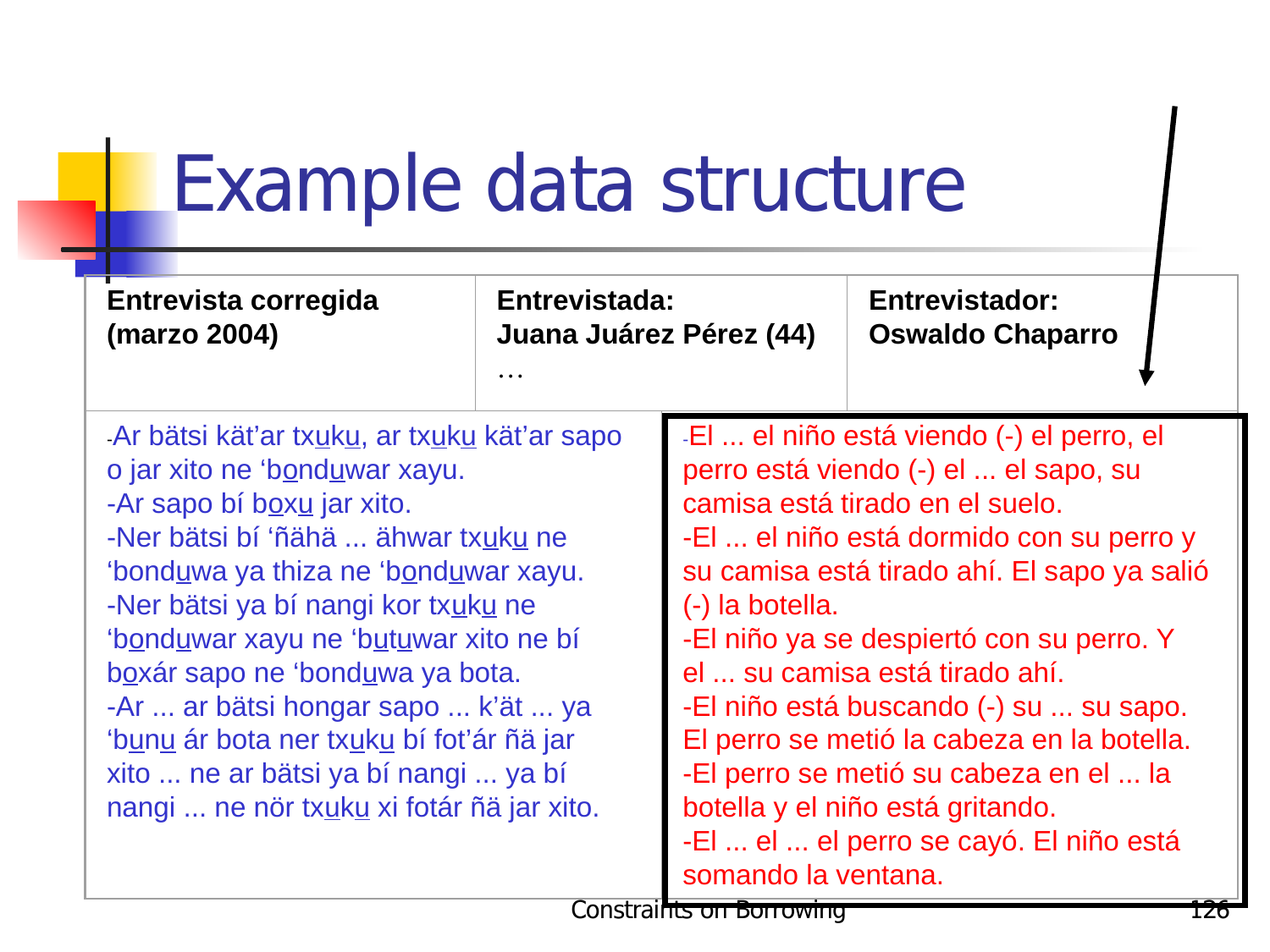

Example data structure

Entrevista corregida
(marzo 2004)

Entrevistada:
Juana Juárez Pérez (44)
…

Entrevistador:
Oswaldo Chaparro

-Ar bätsi kät’ar txuku, ar txuku kät’ar sapo o jar xito ne ‘bonduwar xayu.
-Ar sapo bí boxu jar xito.
-Ner bätsi bí ‘ñähä ... ähwar txuku ne ‘bonduwa ya thiza ne ‘bonduwar xayu.
-Ner bätsi ya bí nangi kor txuku ne ‘bonduwar xayu ne ‘butuwar xito ne bí boxár sapo ne ‘bonduwa ya bota.
-Ar ... ar bätsi hongar sapo ... k’ät ... ya ‘bunu ár bota ner txuku bí fot’ár ñä jar xito ... ne ar bätsi ya bí nangi ... ya bí nangi ... ne nör txuku xi fotár ñä jar xito.

-El ... el niño está viendo (-) el perro, el perro está viendo (-) el ... el sapo, su camisa está tirado en el suelo.
-El ... el niño está dormido con su perro y su camisa está tirado ahí. El sapo ya salió (-) la botella.
-El niño ya se despiertó con su perro. Y el ... su camisa está tirado ahí.
-El niño está buscando (-) su ... su sapo. El perro se metió la cabeza en la botella.
-El perro se metió su cabeza en el ... la botella y el niño está gritando.
-El ... el ... el perro se cayó. El niño está somando la ventana.

Constraints on Borrowing
126